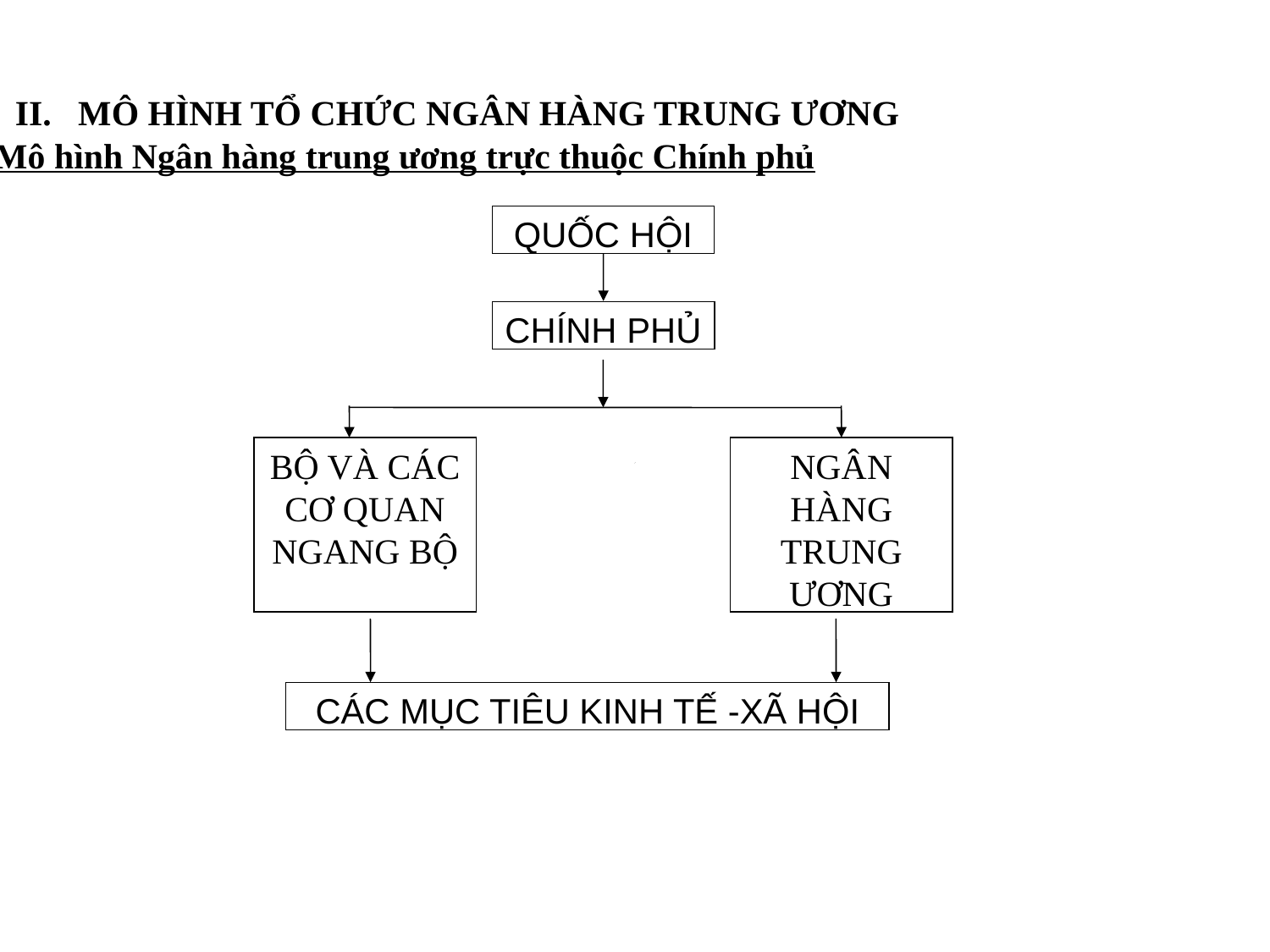

II.   MÔ HÌNH TỔ CHỨC NGÂN HÀNG TRUNG ƯƠNG
1.Mô hình Ngân hàng trung ương trực thuộc Chính phủ

QUỐC HỘI

CHÍNH PHỦ

NGÂN HÀNG TRUNG ƯƠNG
BỘ VÀ CÁC CƠ QUAN NGANG BỘ

CÁC MỤC TIÊU KINH TẾ -XÃ HỘI